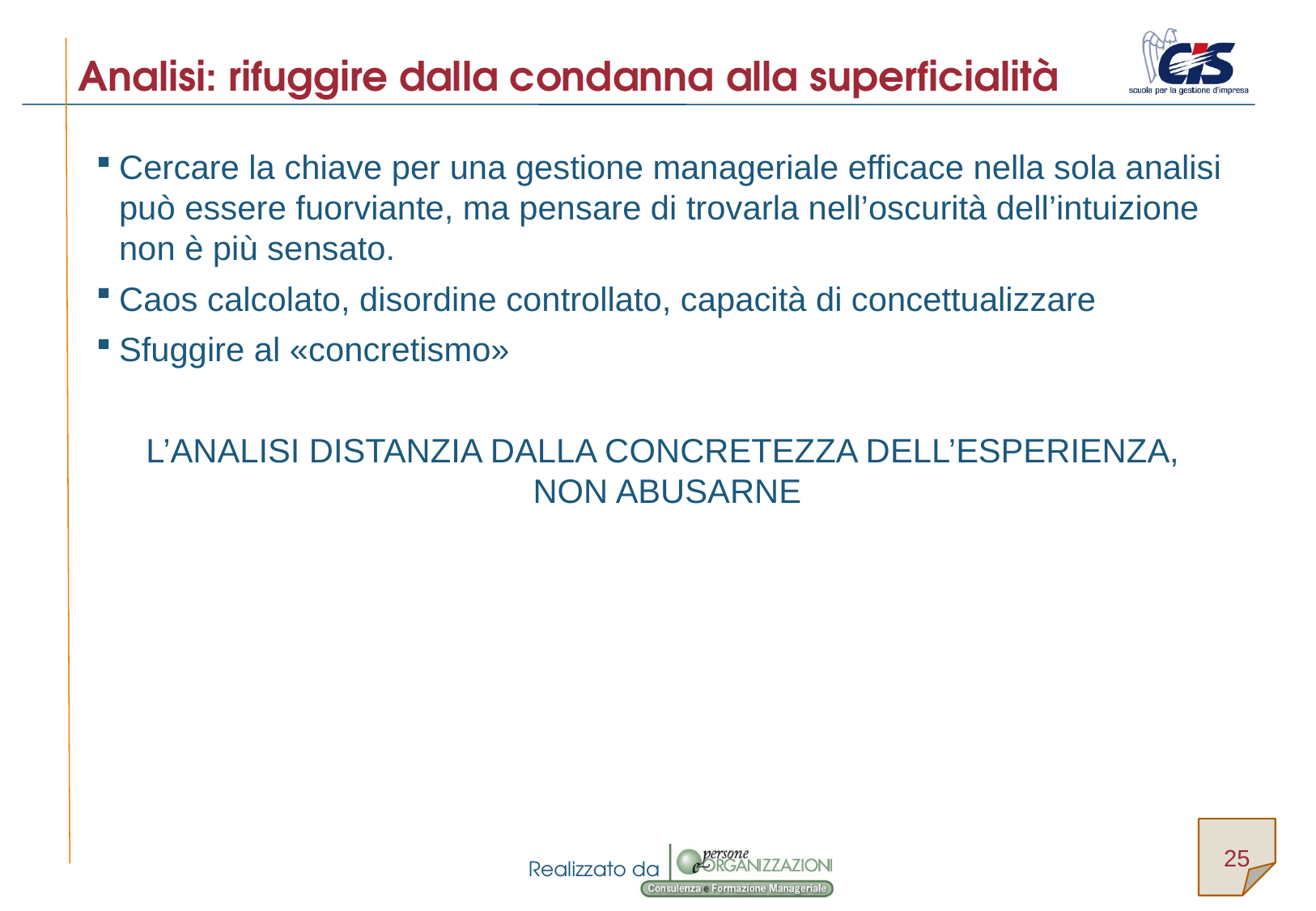

# Analisi: rifuggire dalla condanna alla superficialità
Cercare la chiave per una gestione manageriale efficace nella sola analisi può essere fuorviante, ma pensare di trovarla nell’oscurità dell’intuizione non è più sensato.
Caos calcolato, disordine controllato, capacità di concettualizzare
Sfuggire al «concretismo»

L’ANALISI DISTANZIA DALLA CONCRETEZZA DELL’ESPERIENZA,
NON ABUSARNE
25